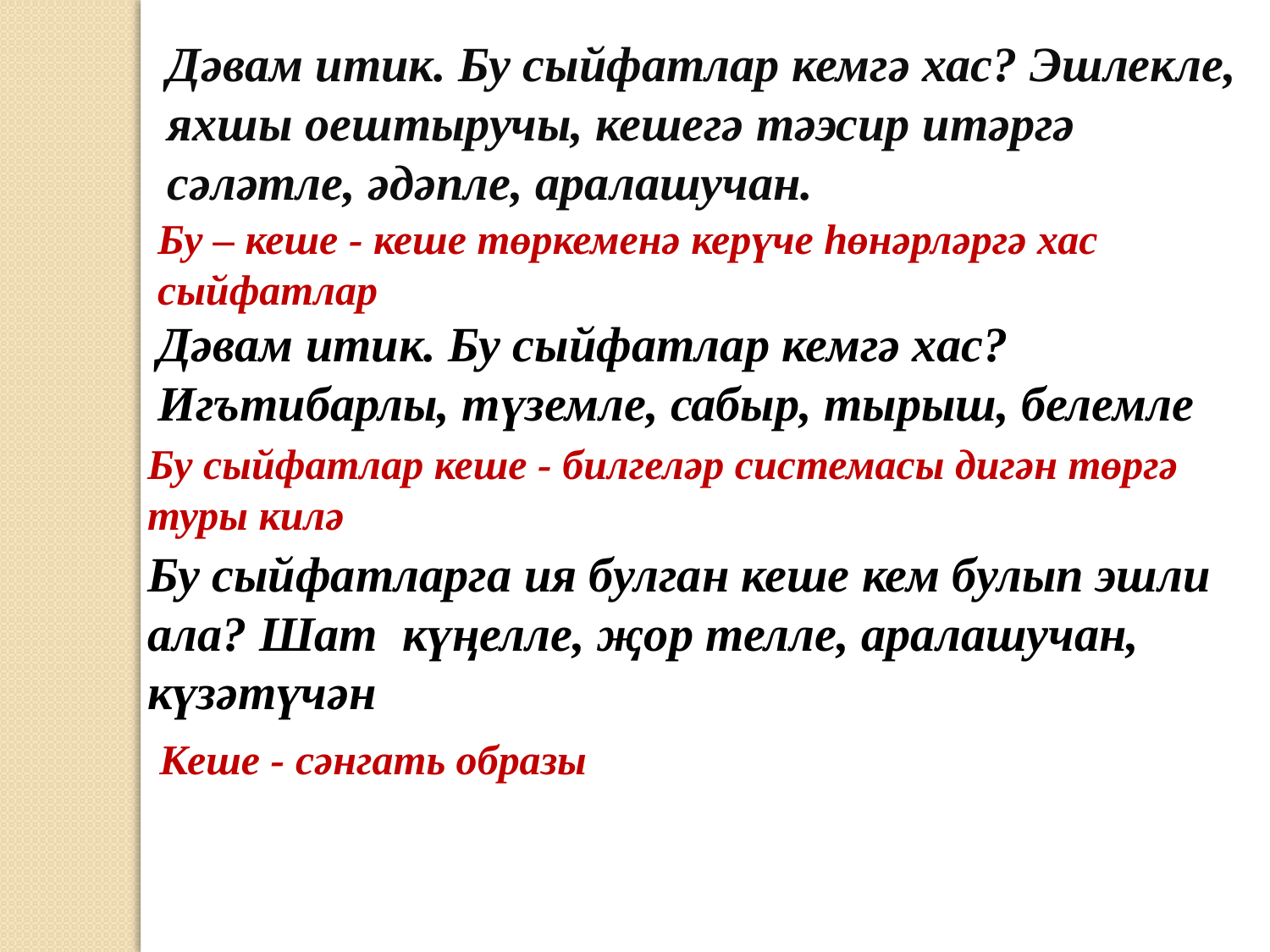

Дәвам итик. Бу сыйфатлар кемгә хас? Эшлекле, яхшы оештыручы, кешегә тәэсир итәргә сәләтле, әдәпле, аралашучан.

Бу – кеше - кеше төркеменә керүче һөнәрләргә хас сыйфатлар
Дәвам итик. Бу сыйфатлар кемгә хас? Игътибарлы, түземле, сабыр, тырыш, белемле
Бу сыйфатлар кеше - билгеләр системасы дигән төргә туры килә
Бу сыйфатларга ия булган кеше кем булып эшли ала? Шат  күңелле, җор телле, аралашучан, күзәтүчән
Кеше - сәнгать образы